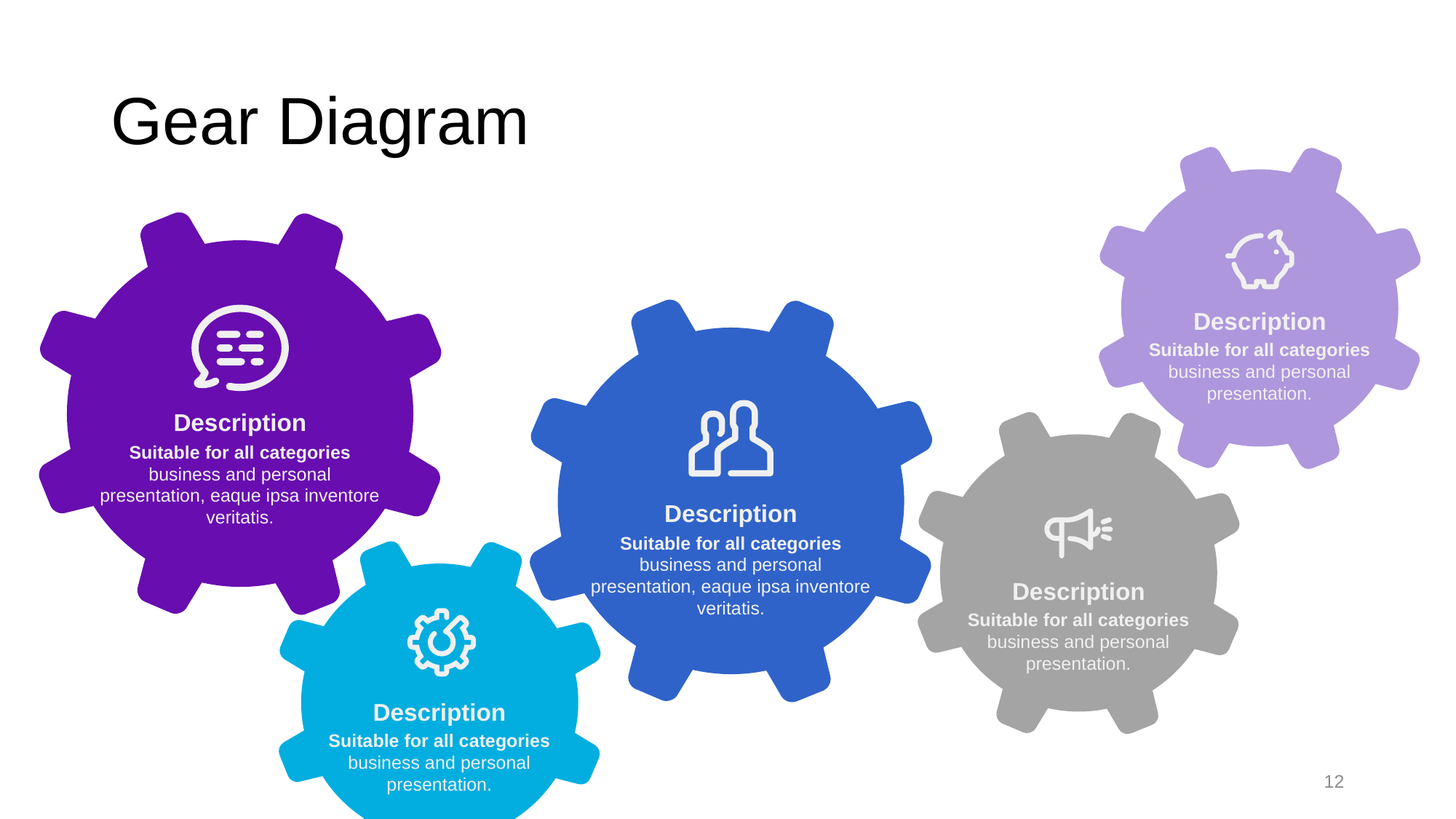

# Gear Diagram

Description

Suitable for all categories business and personal presentation.

Description

Suitable for all categories business and personal presentation, eaque ipsa inventore veritatis.
Description

Suitable for all categories business and personal presentation, eaque ipsa inventore veritatis.

Description
Suitable for all categories business and personal presentation.

Description
Suitable for all categories business and personal presentation.
12